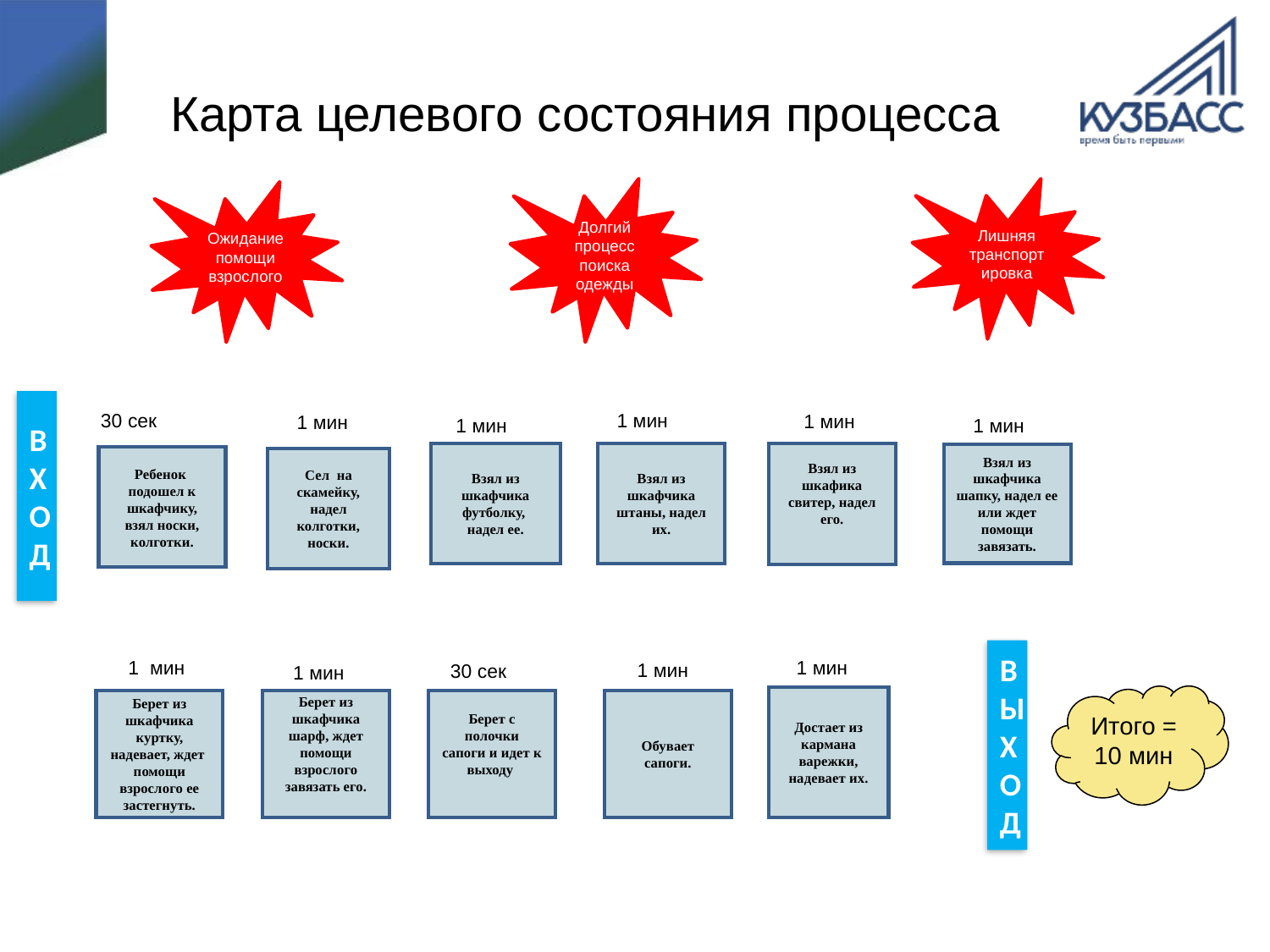

Карта целевого состояния процесса

Долгий процесс поиска одежды
Лишняя транспортировка
Ожидание помощи взрослого
ВХОД
30 сек
1 мин
     1 мин
1 мин
1 мин
 1 мин
Взял из шкафчика футболку,  надел ее.
Взял из шкафчика штаны, надел их.

Взял из шкафика свитер, надел его.

Взял из шкафчика шапку, надел ее или ждет помощи завязать.
Ребенок  подошел к шкафчику, взял носки, колготки.
Сел  на скамейку, надел колготки, носки.
ВЫХОД
1 мин
    1  мин
  1 мин
30 сек
  1 мин
Итого = 10 мин
Достает из кармана варежки, надевает их.
Берет из шкафчика куртку, надевает, ждет  помощи взрослого ее застегнуть.

Берет из шкафчика шарф, ждет помощи взрослого завязать его.

Берет с полочки сапоги и идет к выходу

Обувает сапоги.